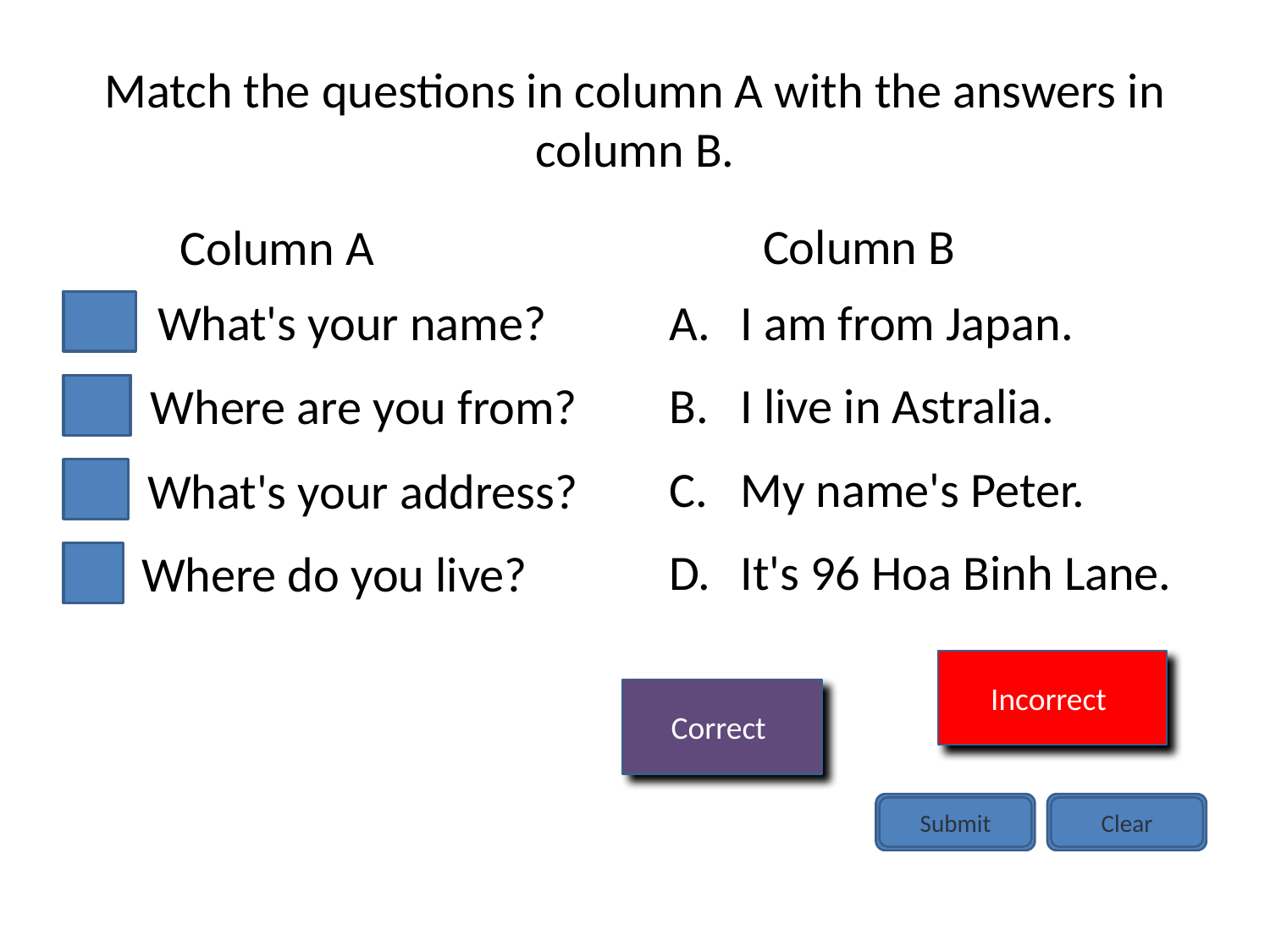

# Match the questions in column A with the answers in column B.
Column B
Column A

What's your name?
A.
I am from Japan.
B.
I live in Astralia.

Where are you from?
C.
My name's Peter.

What's your address?
D.
It's 96 Hoa Binh Lane.

Where do you live?
Incorrect
Correct

Submit

Clear